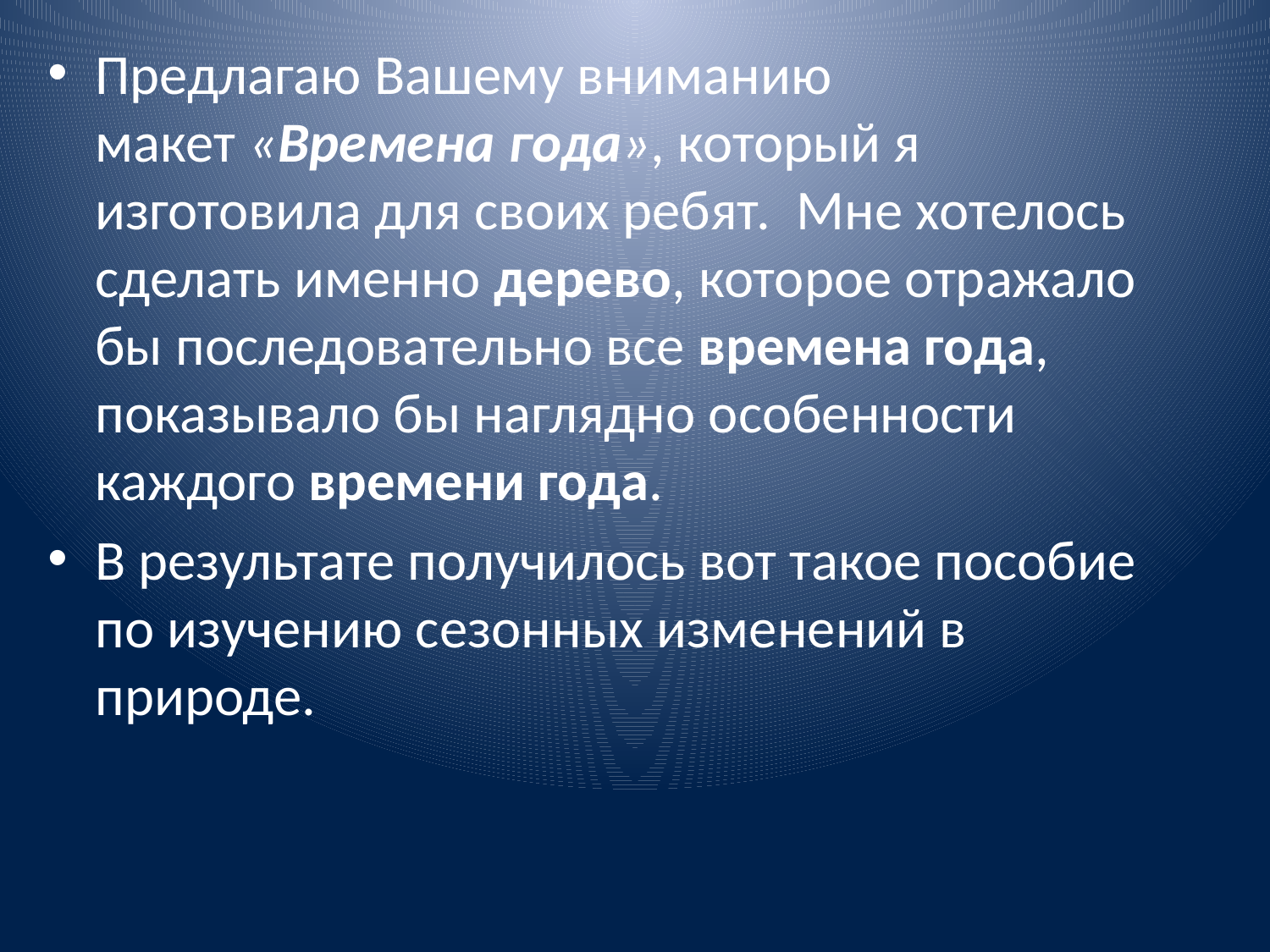

Предлагаю Вашему вниманию макет «Времена года», который я изготовила для своих ребят.  Мне хотелось сделать именно дерево, которое отражало бы последовательно все времена года, показывало бы наглядно особенности каждого времени года.
В результате получилось вот такое пособие по изучению сезонных изменений в природе.